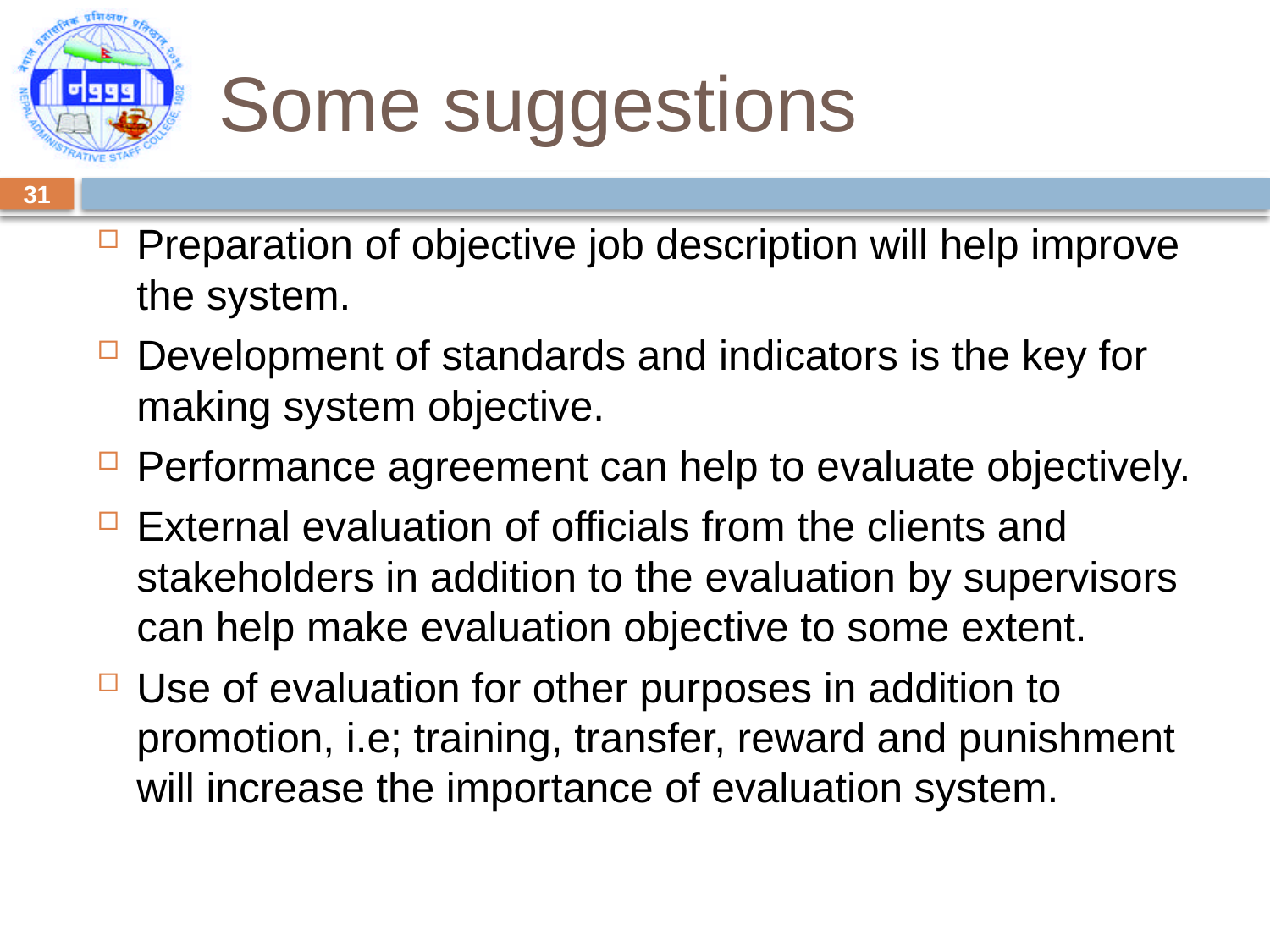

# Some suggestions
31
Preparation of objective job description will help improve the system.
Development of standards and indicators is the key for making system objective.
Performance agreement can help to evaluate objectively.
External evaluation of officials from the clients and stakeholders in addition to the evaluation by supervisors can help make evaluation objective to some extent.
Use of evaluation for other purposes in addition to promotion, i.e; training, transfer, reward and punishment will increase the importance of evaluation system.